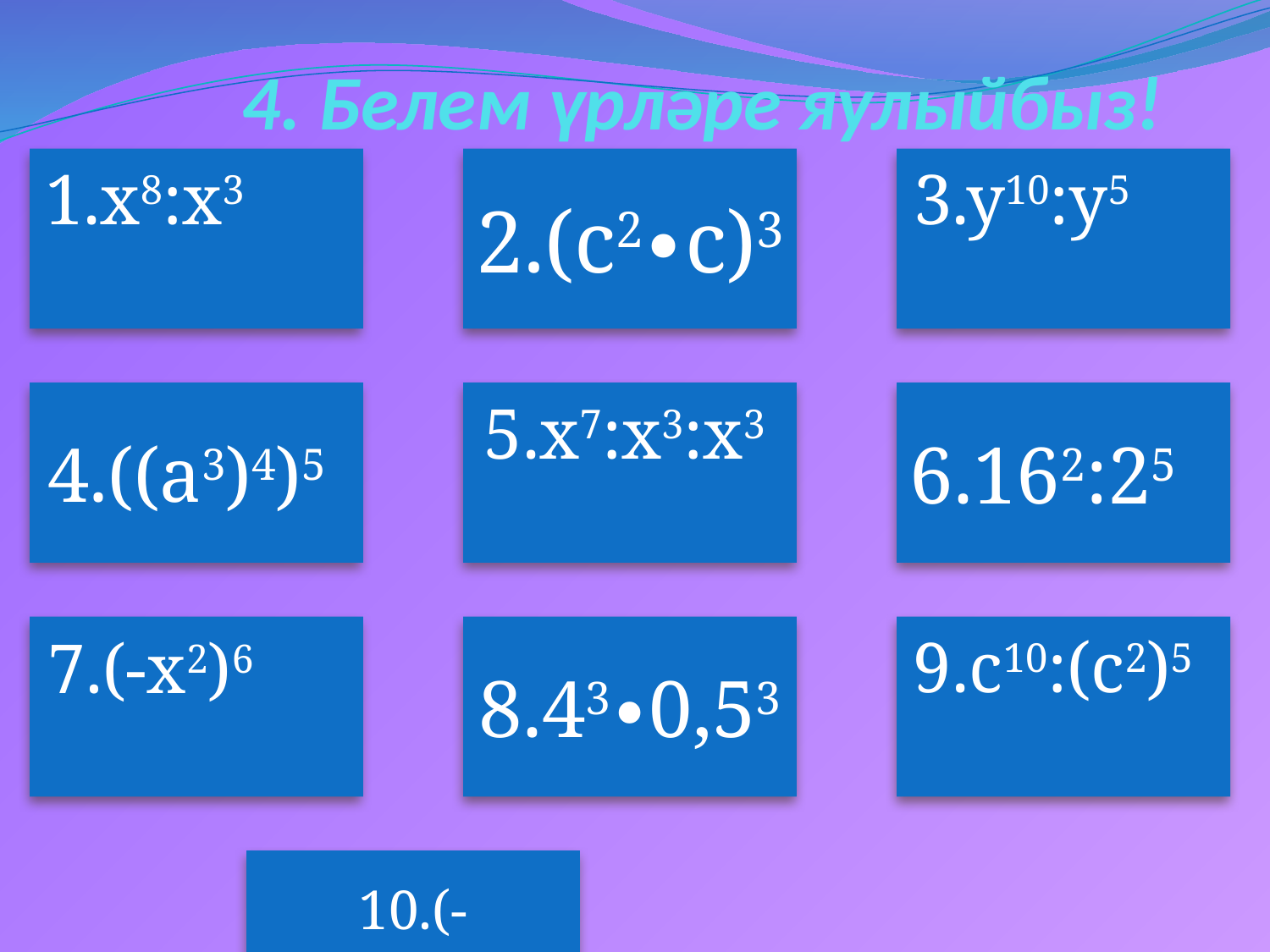

# 4. Белем үрләре яулыйбыз!
1.х8:х3
2.(с2∙с)3
3.у10:у5
4.((а3)4)5
5.х7:х3:х3
6.162:25
7.(-х2)6
8.43∙0,53
9.с10:(с2)5